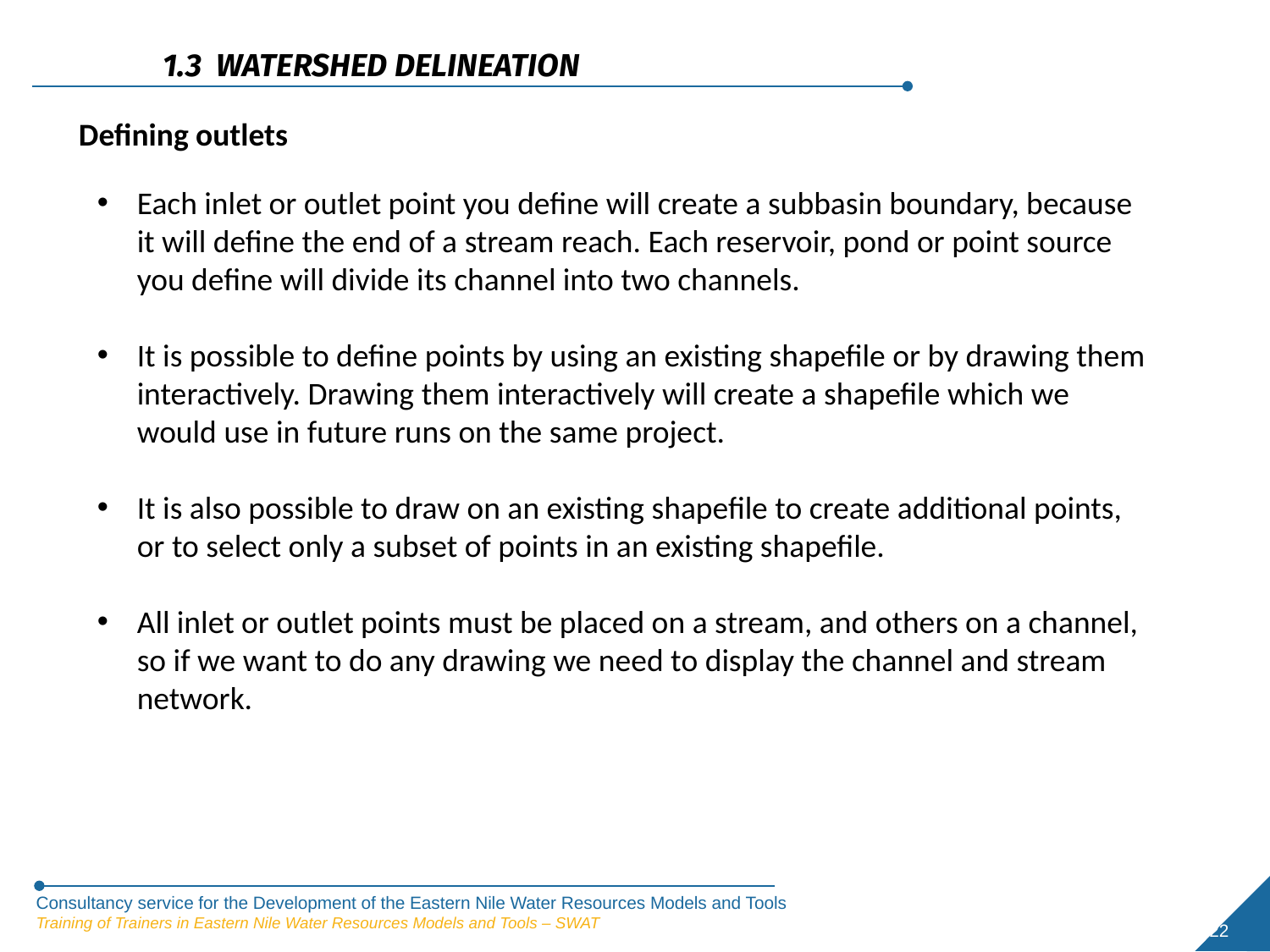

1.3  WATERSHED DELINEATION
Defining outlets
Each inlet or outlet point you define will create a subbasin boundary, because it will define the end of a stream reach. Each reservoir, pond or point source you define will divide its channel into two channels.

It is possible to define points by using an existing shapefile or by drawing them interactively. Drawing them interactively will create a shapefile which we would use in future runs on the same project.

It is also possible to draw on an existing shapefile to create additional points, or to select only a subset of points in an existing shapefile.

All inlet or outlet points must be placed on a stream, and others on a channel, so if we want to do any drawing we need to display the channel and stream network.